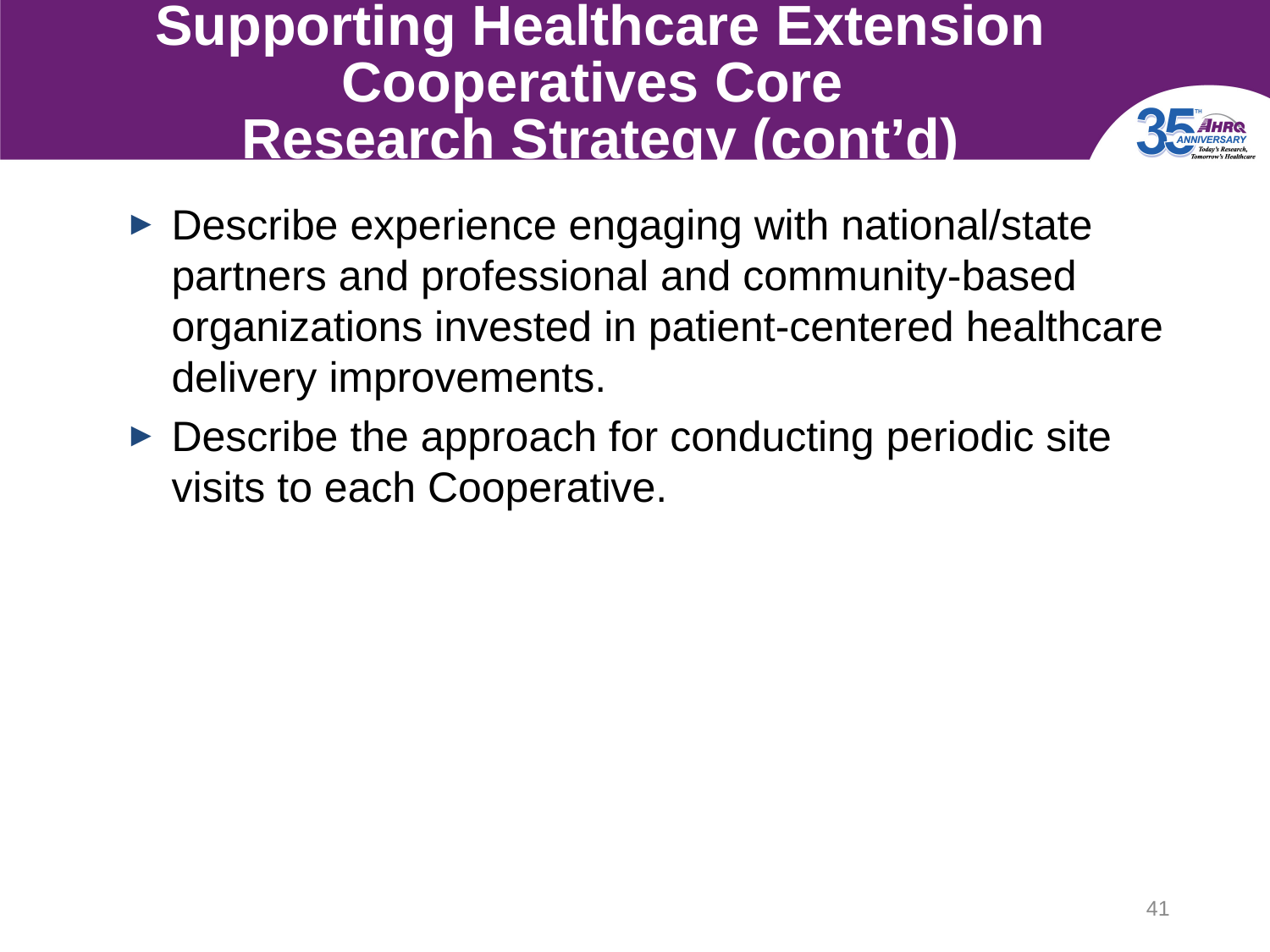

# Supporting Healthcare Extension Cooperatives Core Research Strategy (cont’d)
Describe experience engaging with national/state partners and professional and community-based organizations invested in patient-centered healthcare delivery improvements.
Describe the approach for conducting periodic site visits to each Cooperative.

41